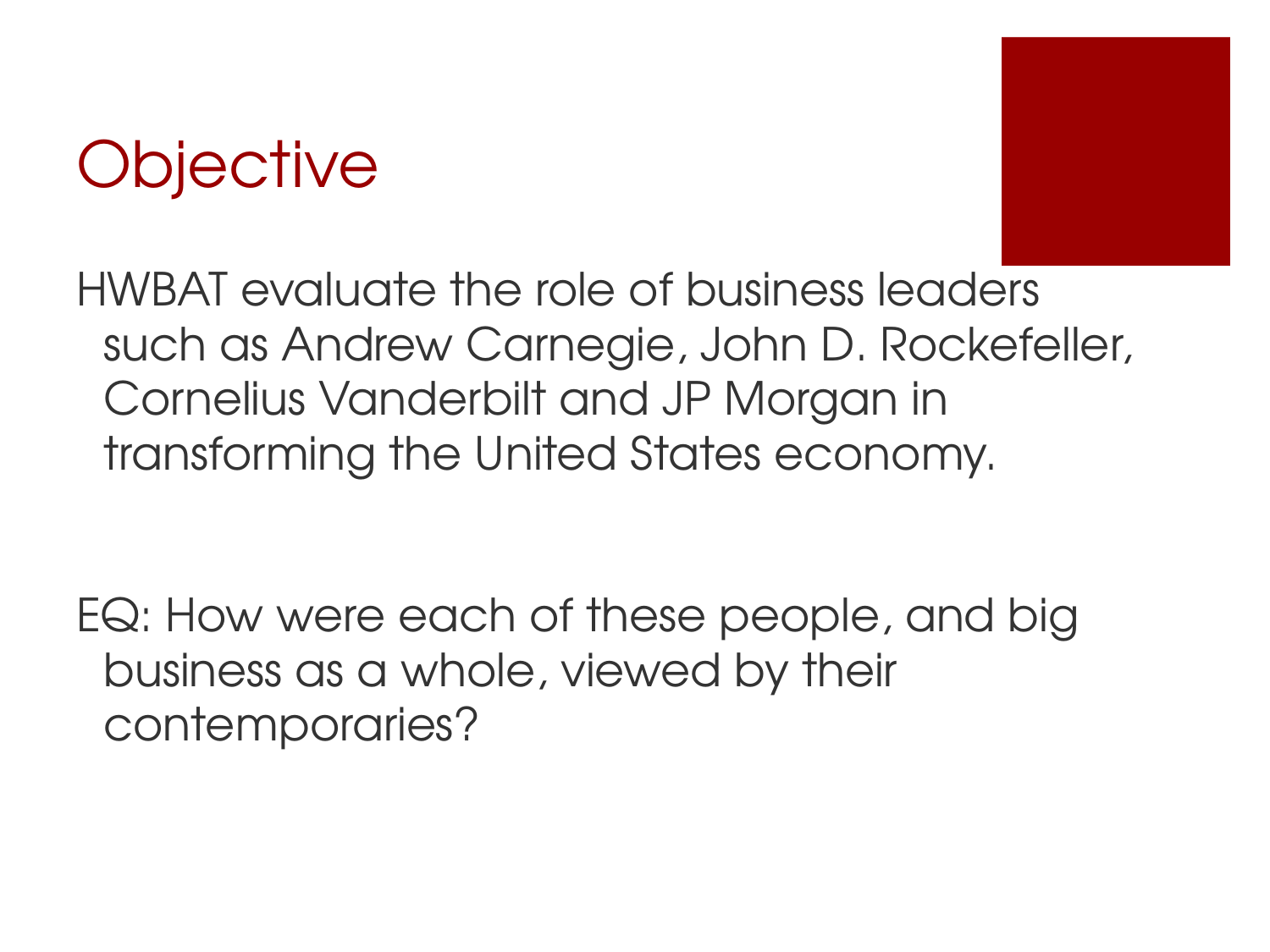

# Objective
HWBAT evaluate the role of business leaders such as Andrew Carnegie, John D. Rockefeller, Cornelius Vanderbilt and JP Morgan in transforming the United States economy.

EQ: How were each of these people, and big business as a whole, viewed by their contemporaries?